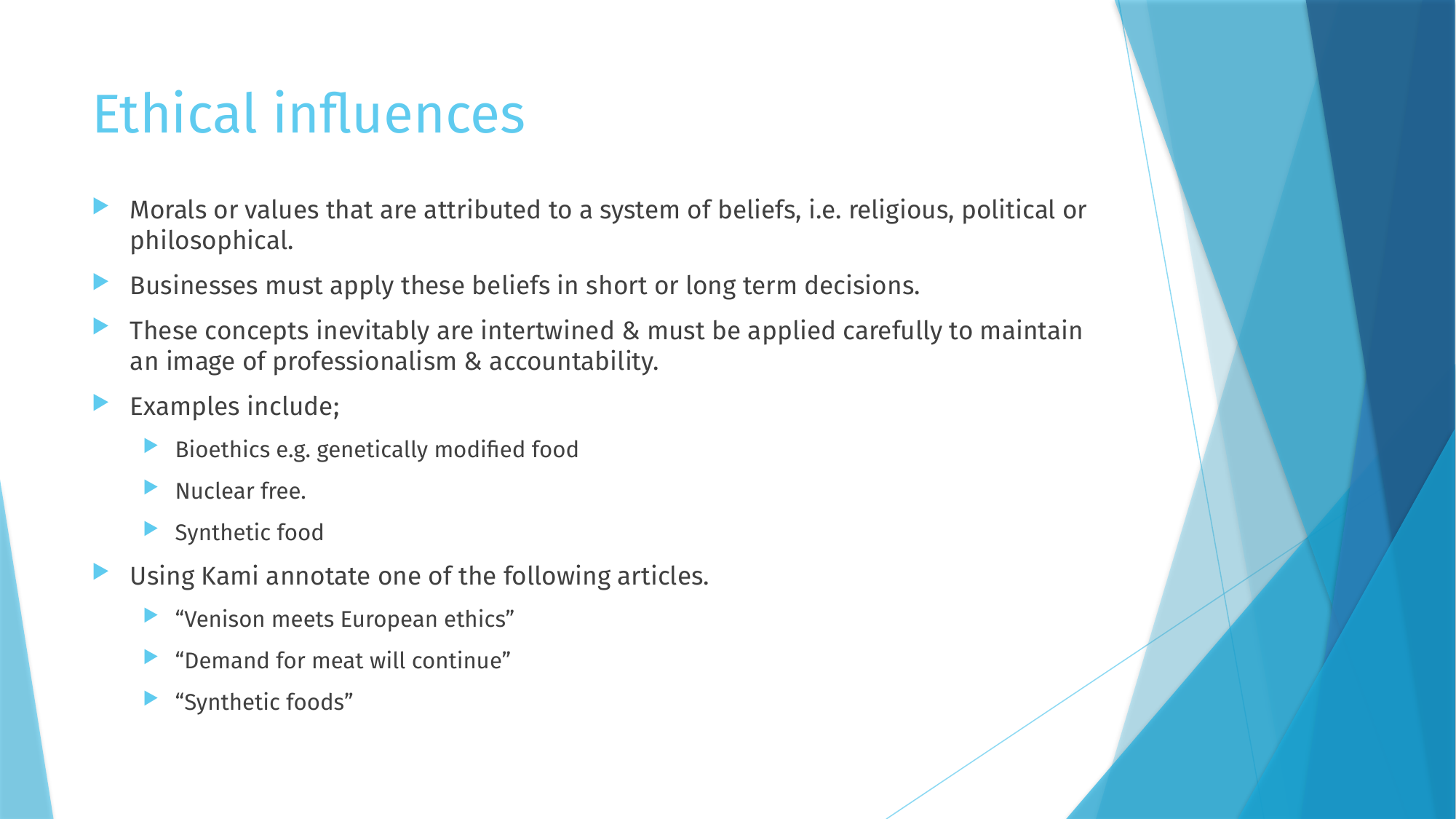

# Ethical influences
Morals or values that are attributed to a system of beliefs, i.e. religious, political or philosophical.
Businesses must apply these beliefs in short or long term decisions.
These concepts inevitably are intertwined & must be applied carefully to maintain an image of professionalism & accountability.
Examples include;
Bioethics e.g. genetically modified food
Nuclear free.
Synthetic food
Using Kami annotate one of the following articles.
“Venison meets European ethics”
“Demand for meat will continue”
“Synthetic foods”